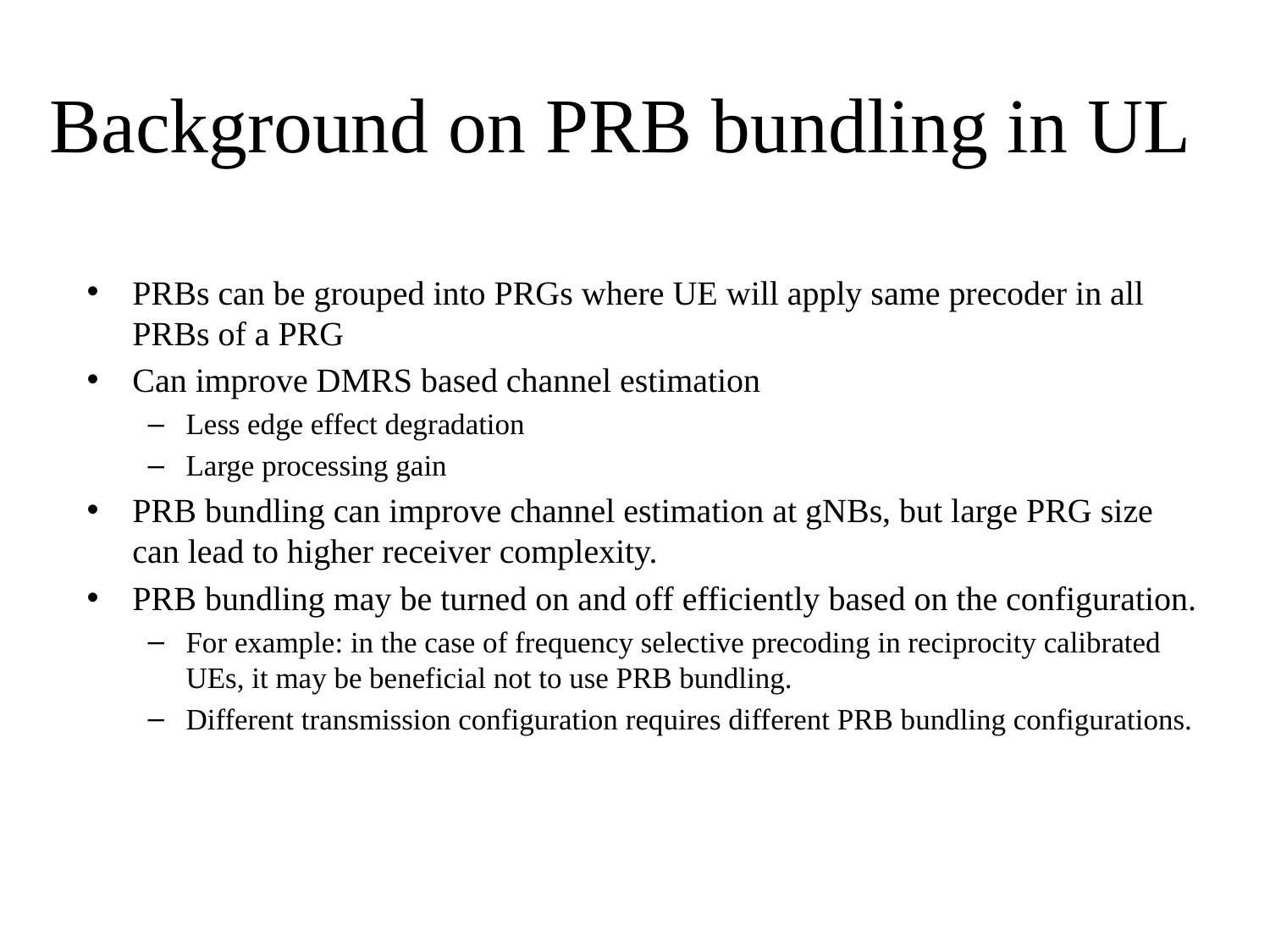

# Background on PRB bundling in UL
PRBs can be grouped into PRGs where UE will apply same precoder in all PRBs of a PRG
Can improve DMRS based channel estimation
Less edge effect degradation
Large processing gain
PRB bundling can improve channel estimation at gNBs, but large PRG size can lead to higher receiver complexity.
PRB bundling may be turned on and off efficiently based on the configuration.
For example: in the case of frequency selective precoding in reciprocity calibrated UEs, it may be beneficial not to use PRB bundling.
Different transmission configuration requires different PRB bundling configurations.